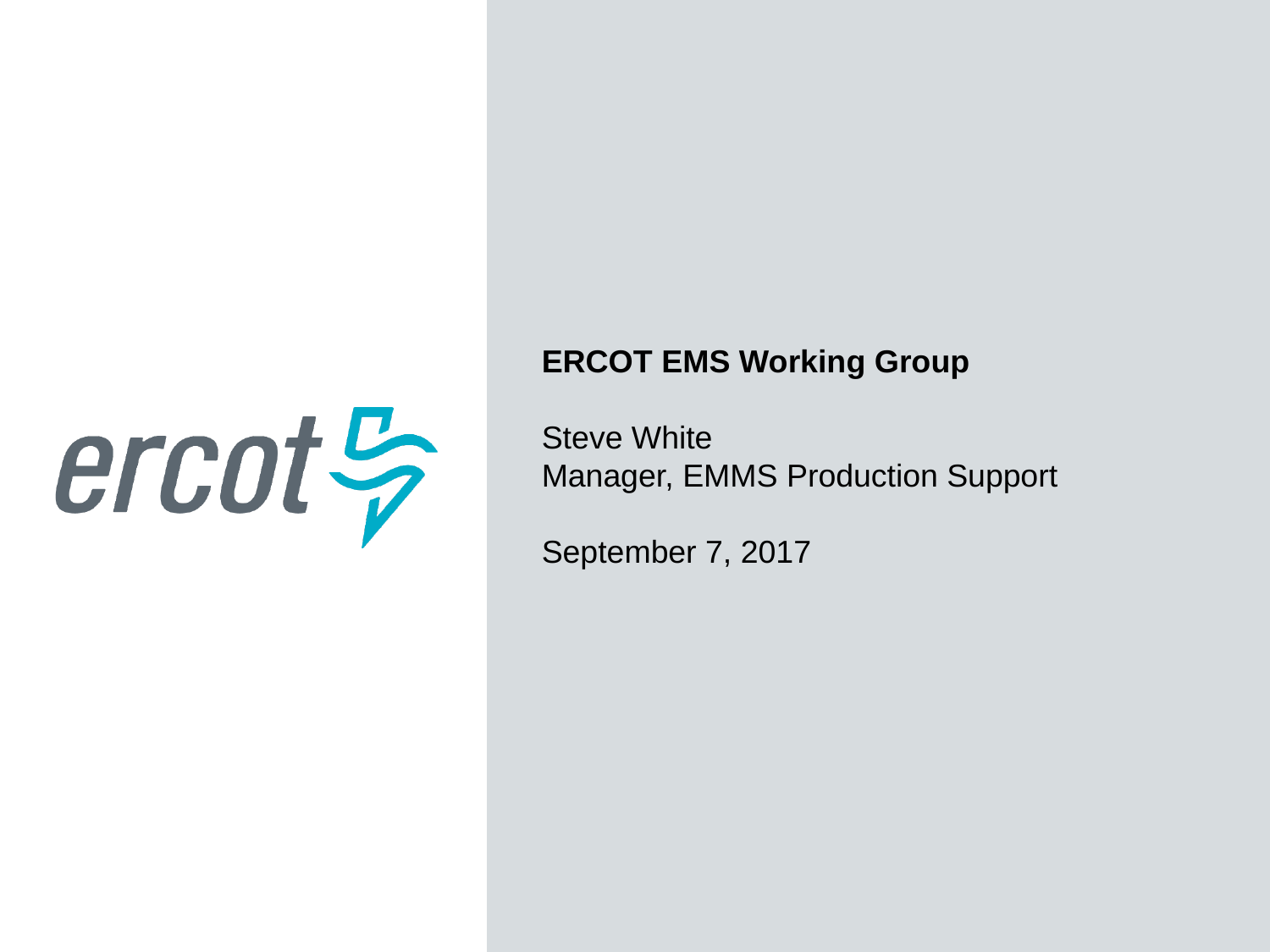

ERCOT EMS Working Group

Steve White
Manager, EMMS Production Support

September 7, 2017